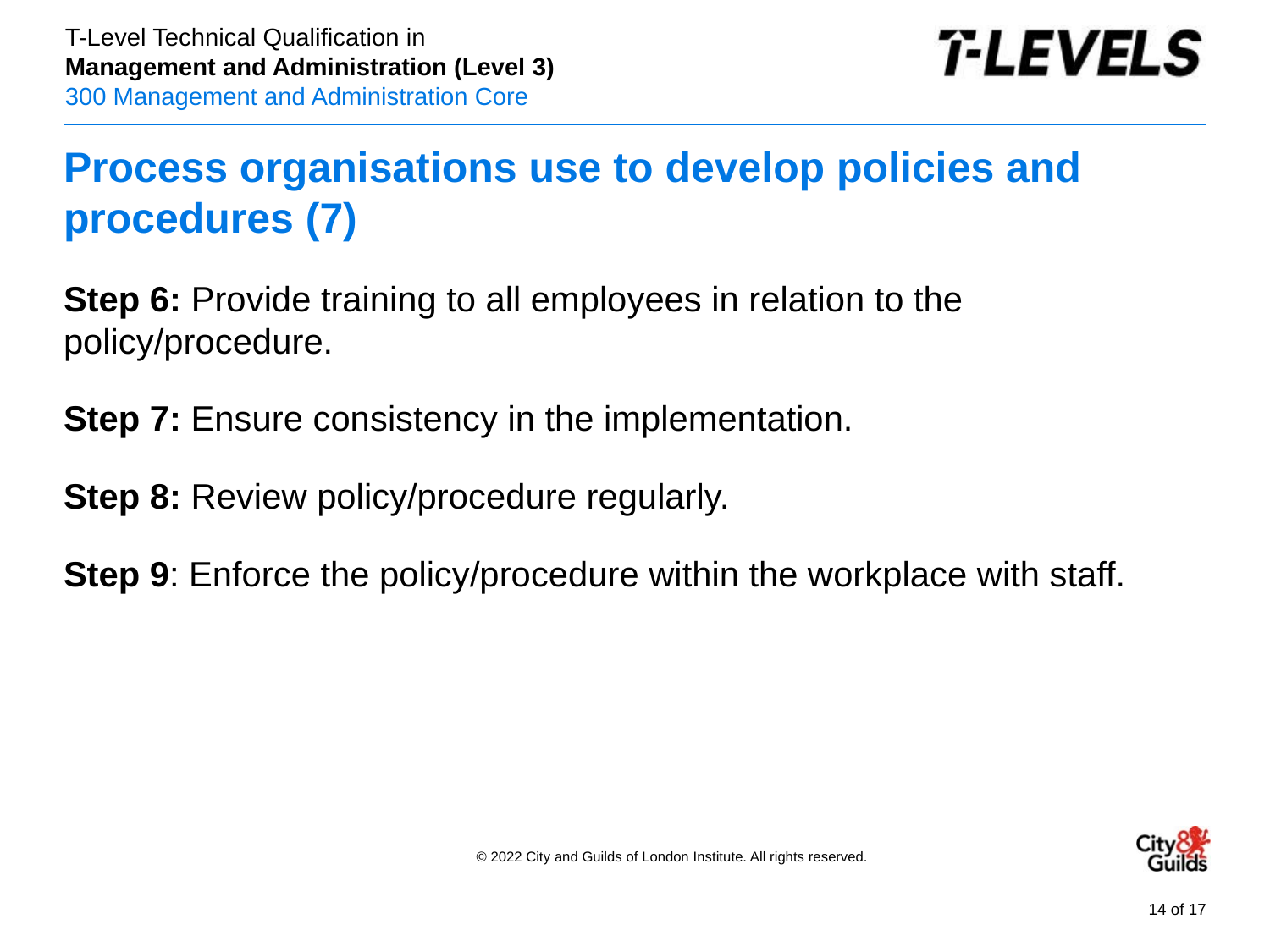

# Process organisations use to develop policies and procedures (7)
Step 6: Provide training to all employees in relation to the policy/procedure.
Step 7: Ensure consistency in the implementation.
Step 8: Review policy/procedure regularly.
Step 9: Enforce the policy/procedure within the workplace with staff.